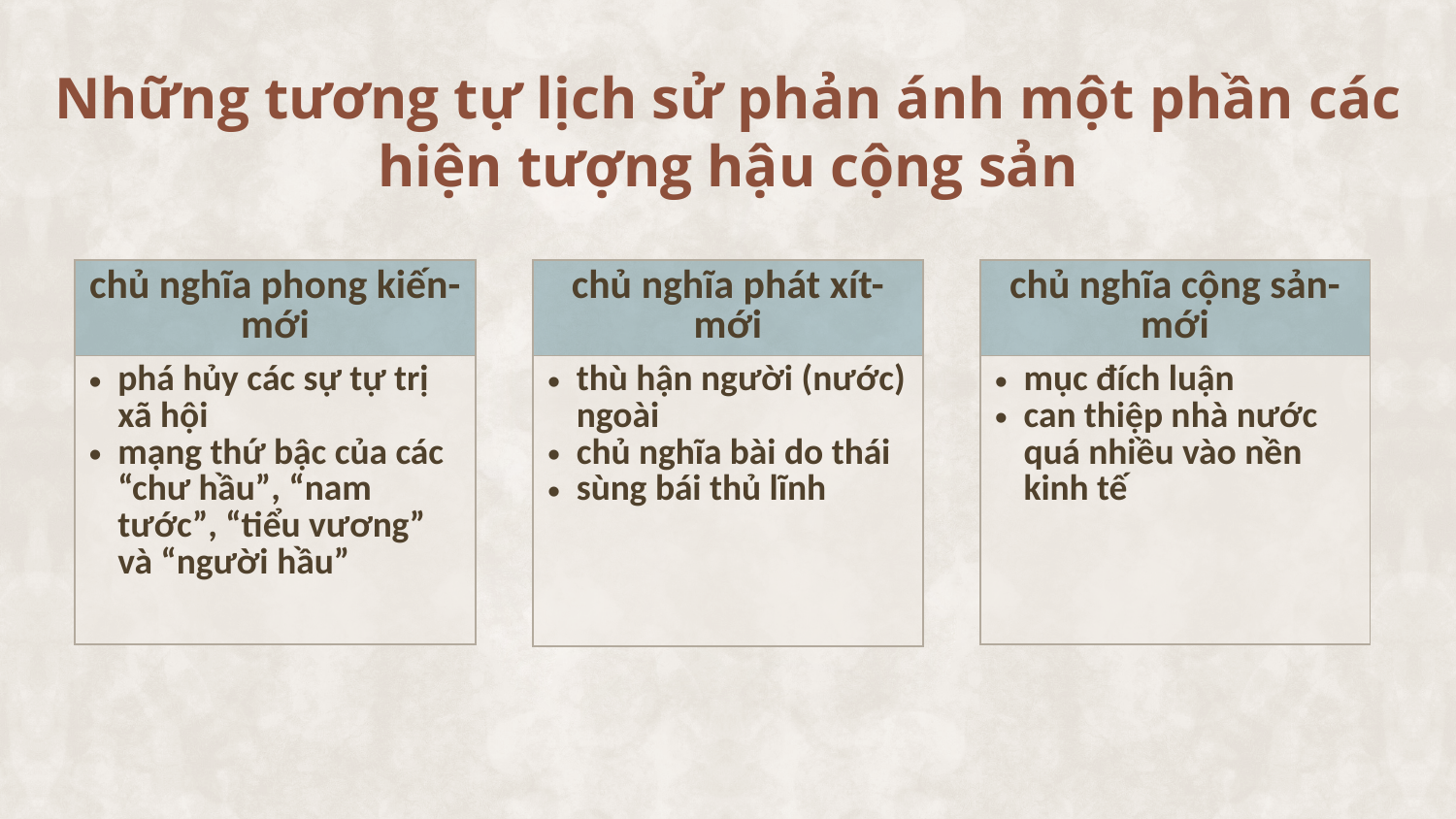

Những tương tự lịch sử phản ánh một phần các hiện tượng hậu cộng sản
| chủ nghĩa phong kiến-mới |
| --- |
| phá hủy các sự tự trị xã hội mạng thứ bậc của các “chư hầu”, “nam tước”, “tiểu vương” và “người hầu” |
| chủ nghĩa phát xít-mới |
| --- |
| thù hận người (nước) ngoài chủ nghĩa bài do thái sùng bái thủ lĩnh |
| chủ nghĩa cộng sản-mới |
| --- |
| mục đích luận can thiệp nhà nước quá nhiều vào nền kinh tế |